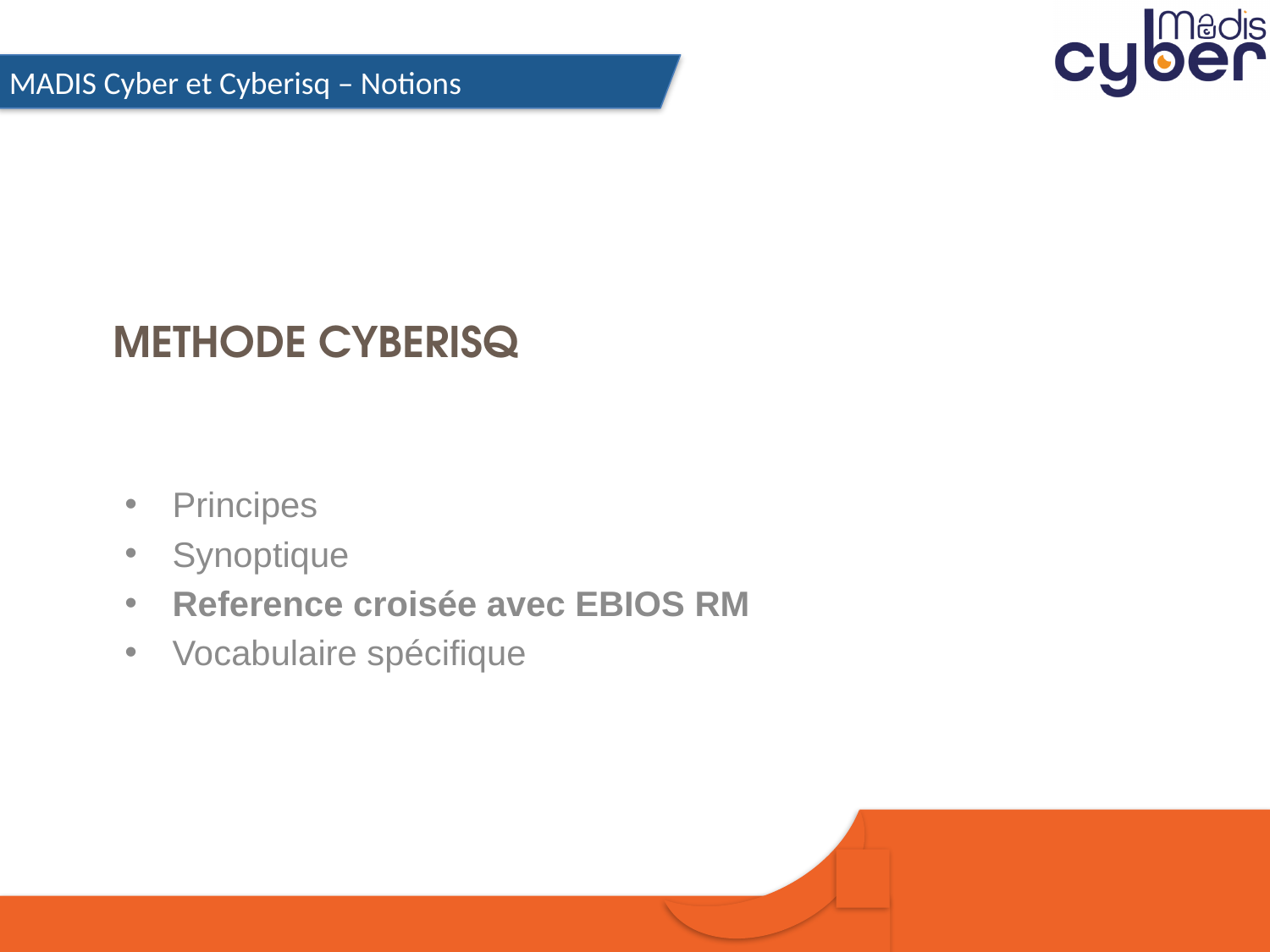

# METHODE Cyberisq
Principes
Synoptique
Reference croisée avec EBIOS RM
Vocabulaire spécifique